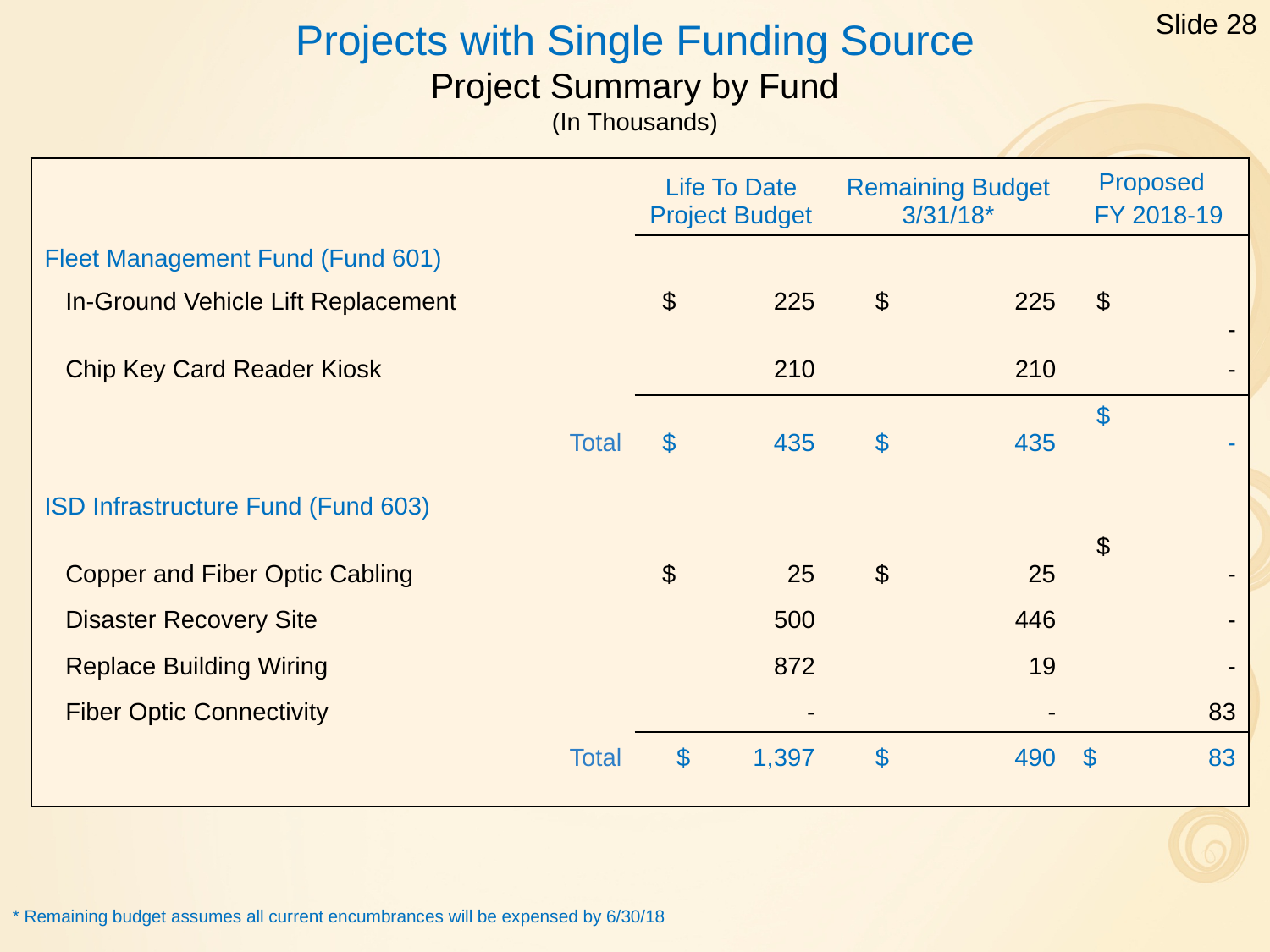

Slide 28
# Projects with Single Funding Source Project Summary by Fund (In Thousands)
|  | Life To Date Project Budget | Remaining Budget 3/31/18\* | Proposed FY 2018-19 |
| --- | --- | --- | --- |
| Fleet Management Fund (Fund 601) |  |  |  |
| In-Ground Vehicle Lift Replacement | $ 225 | $ 225 | $ - |
| Chip Key Card Reader Kiosk | 210 | 210 | - |
| Total | $ 435 | $ 435 | $ - |
|  |  |  |  |
| ISD Infrastructure Fund (Fund 603) |  |  |  |
| Copper and Fiber Optic Cabling | $ 25 | $ 25 | $ - |
| Disaster Recovery Site | 500 | 446 | - |
| Replace Building Wiring | 872 | 19 | - |
| Fiber Optic Connectivity | - | - | 83 |
| Total | $ 1,397 | $ 490 | $ 83 |
|  |  |  |  |
* Remaining budget assumes all current encumbrances will be expensed by 6/30/18